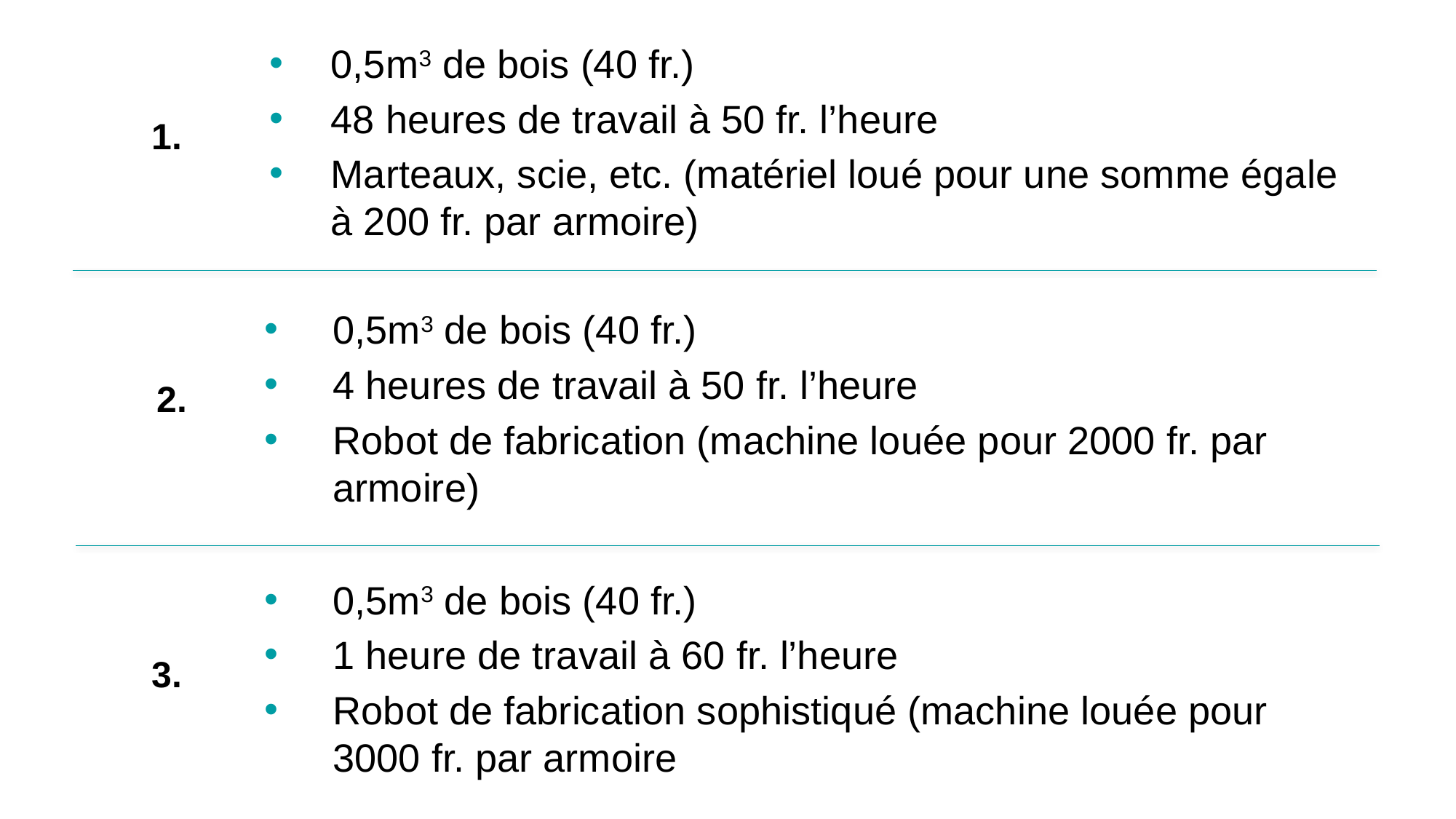

0,5m3 de bois (40 fr.)
48 heures de travail à 50 fr. l’heure
Marteaux, scie, etc. (matériel loué pour une somme égale à 200 fr. par armoire)
1.
0,5m3 de bois (40 fr.)
4 heures de travail à 50 fr. l’heure
Robot de fabrication (machine louée pour 2000 fr. par armoire)
2.
0,5m3 de bois (40 fr.)
1 heure de travail à 60 fr. l’heure
Robot de fabrication sophistiqué (machine louée pour 3000 fr. par armoire
3.